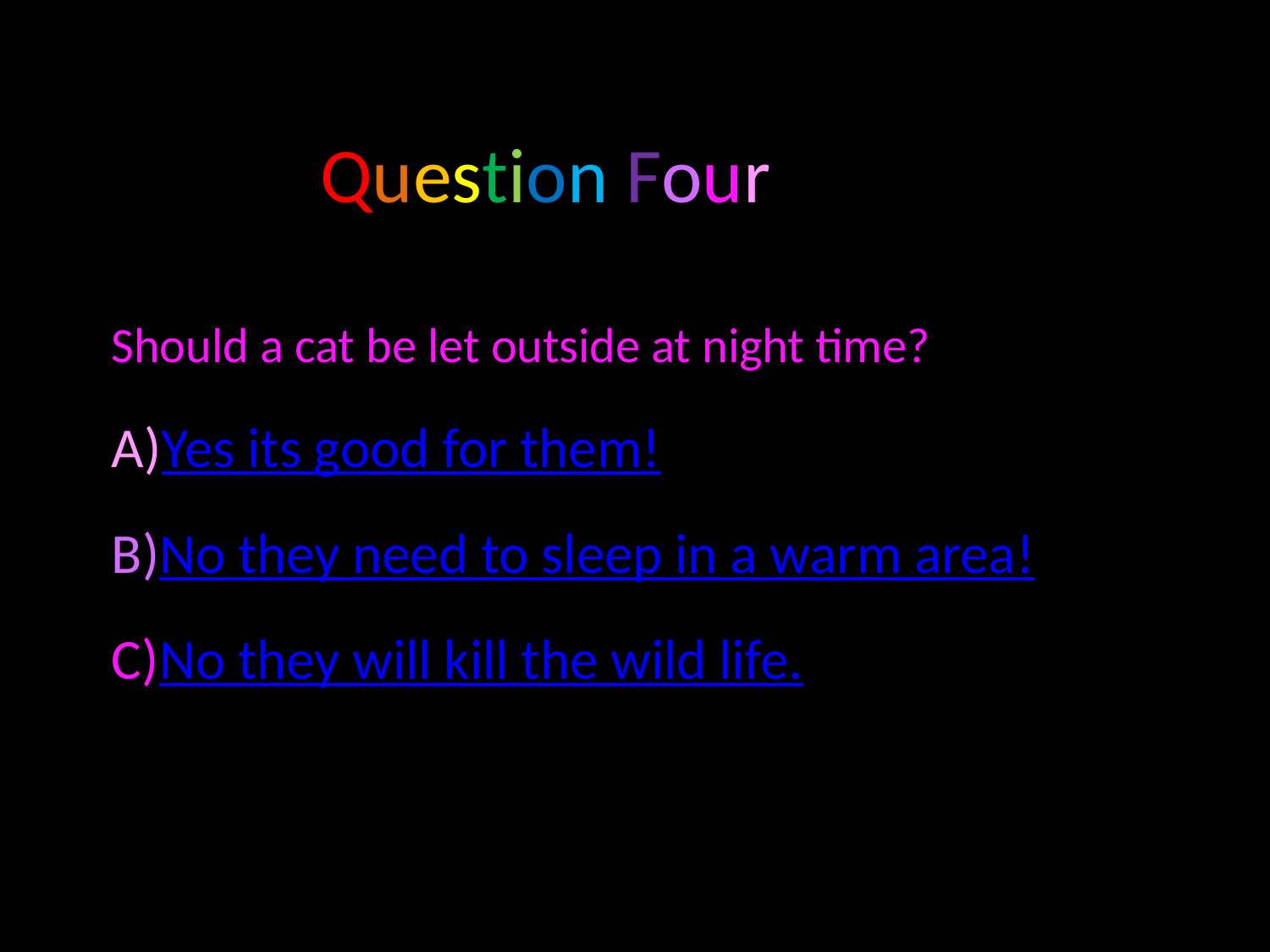

Question Four

Should a cat be let outside at night time?

Yes its good for them!

No they need to sleep in a warm area!

No they will kill the wild life.